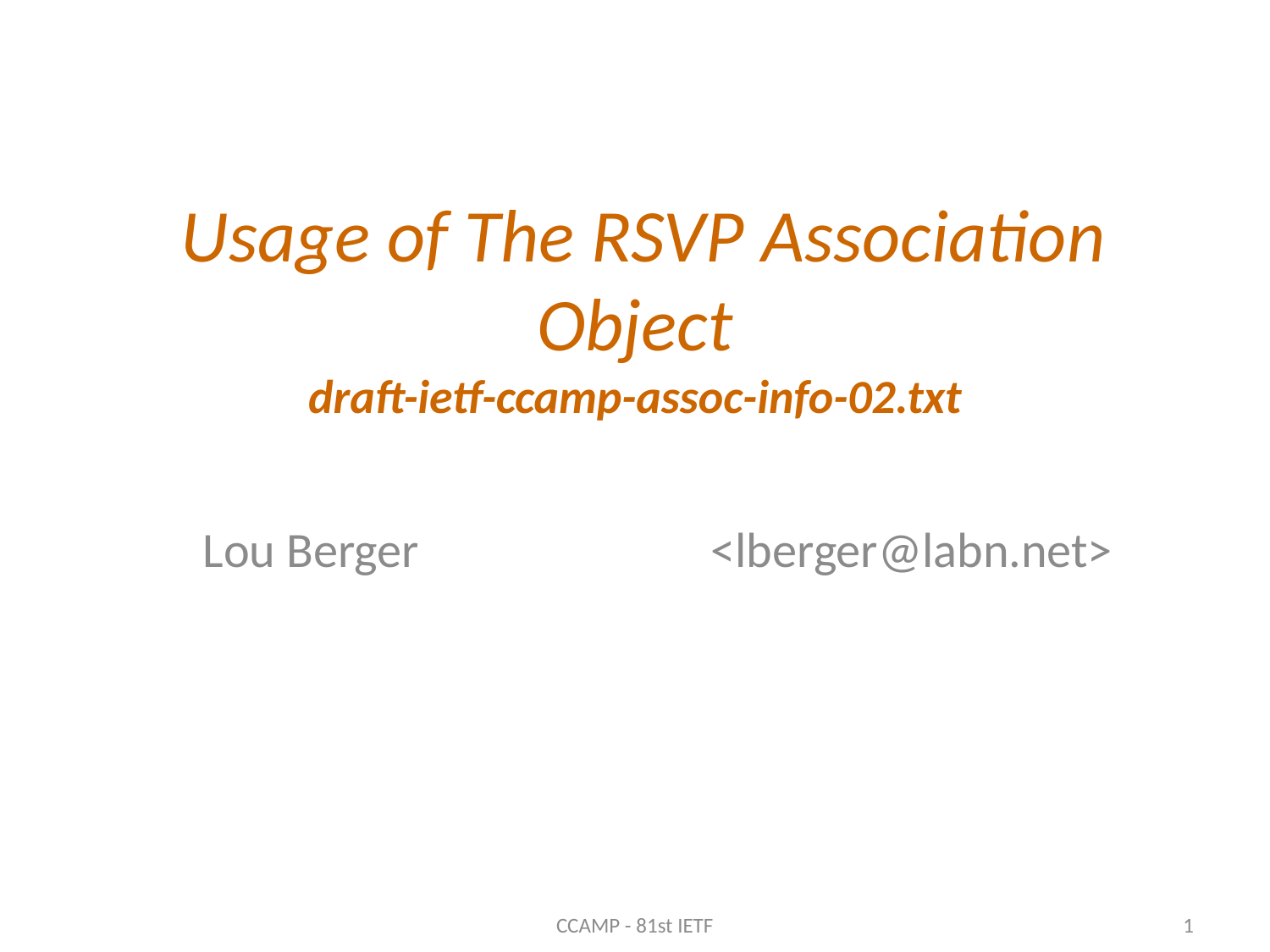

# Usage of The RSVP Association Object draft-ietf-ccamp-assoc-info-02.txt
Lou Berger			<lberger@labn.net>
CCAMP - 81st IETF
1